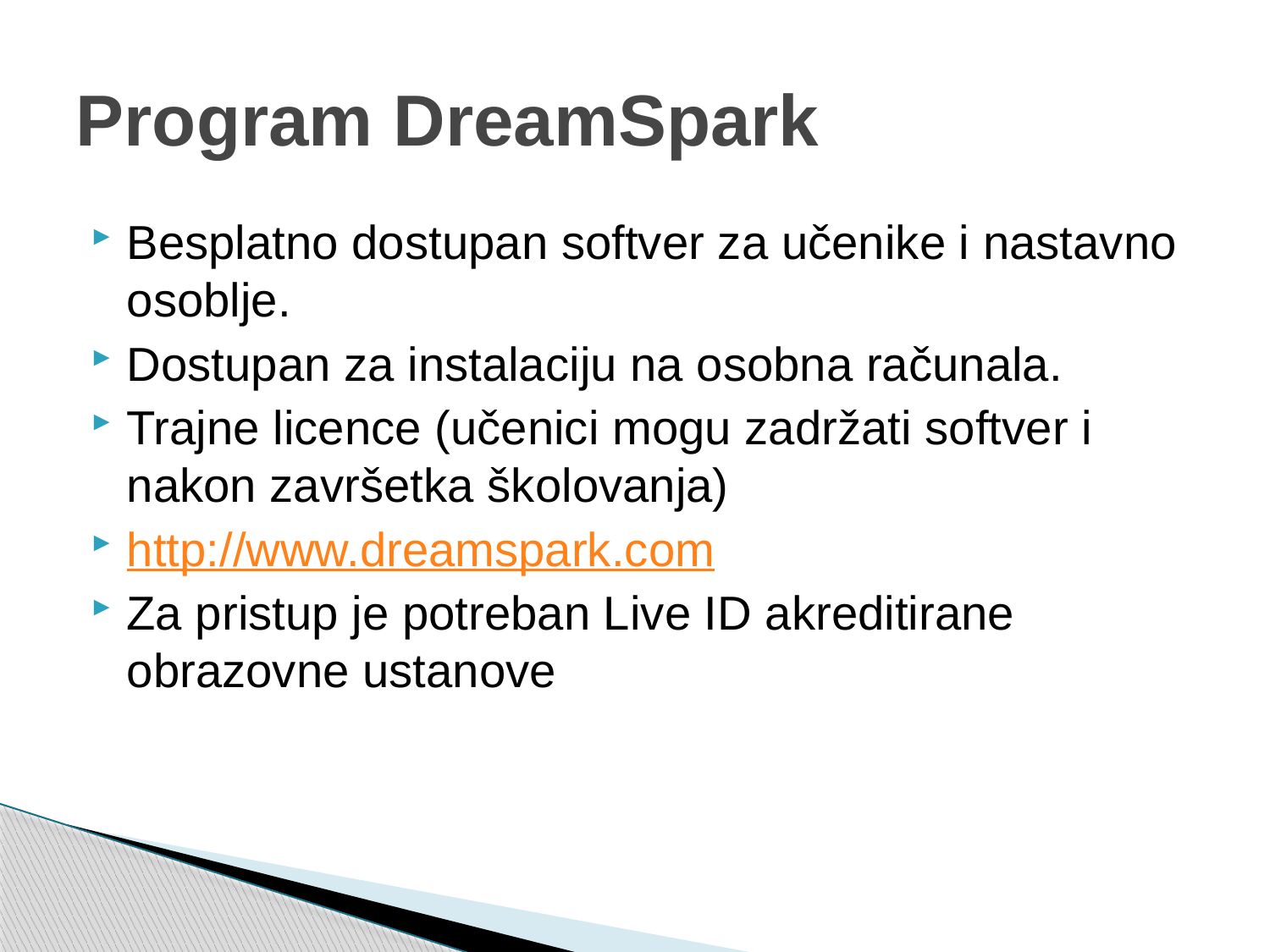

# Program DreamSpark
Besplatno dostupan softver za učenike i nastavno osoblje.
Dostupan za instalaciju na osobna računala.
Trajne licence (učenici mogu zadržati softver i nakon završetka školovanja)
http://www.dreamspark.com
Za pristup je potreban Live ID akreditirane obrazovne ustanove